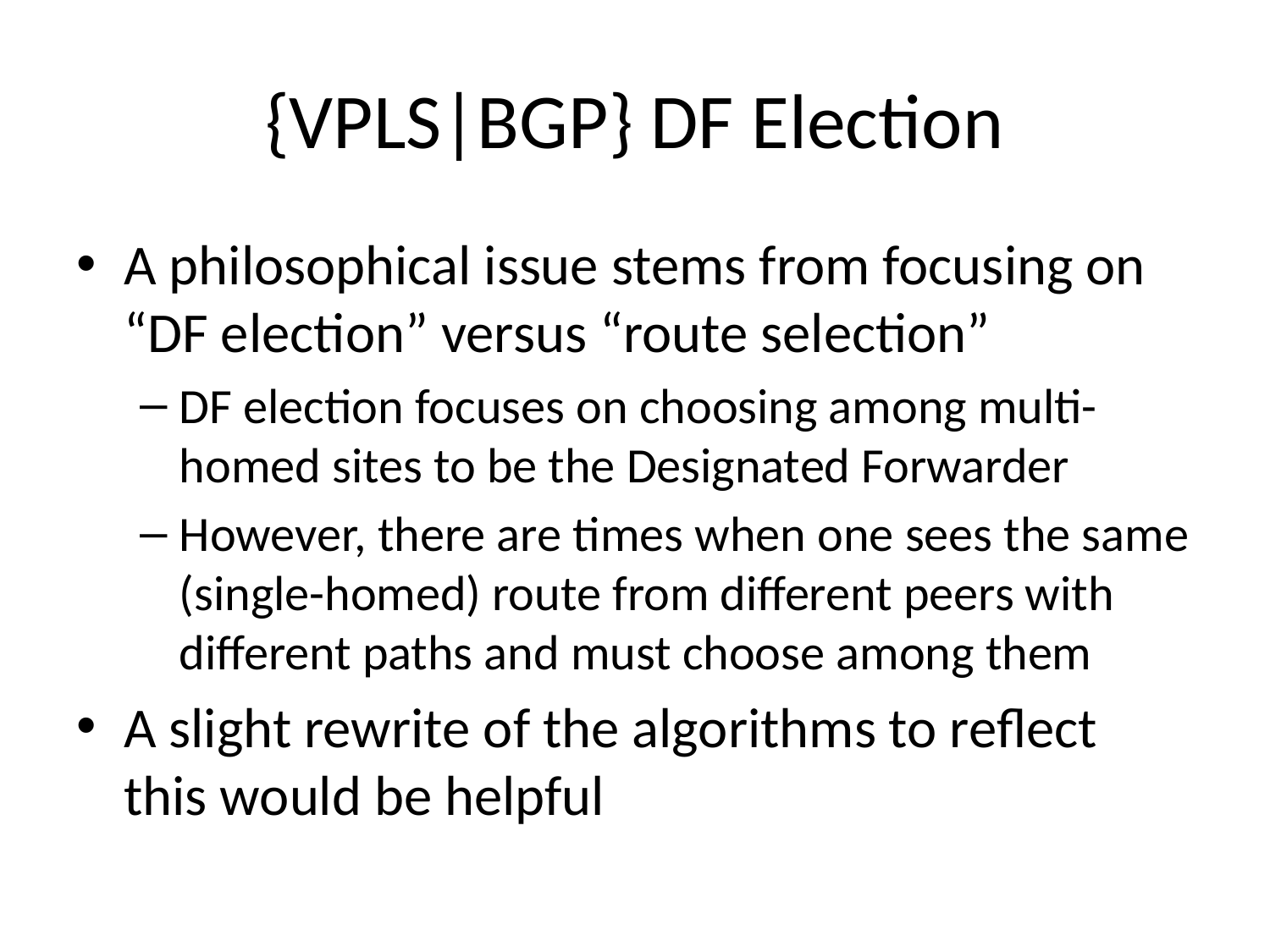

# {VPLS|BGP} DF Election
A philosophical issue stems from focusing on “DF election” versus “route selection”
DF election focuses on choosing among multi-homed sites to be the Designated Forwarder
However, there are times when one sees the same (single-homed) route from different peers with different paths and must choose among them
A slight rewrite of the algorithms to reflect this would be helpful